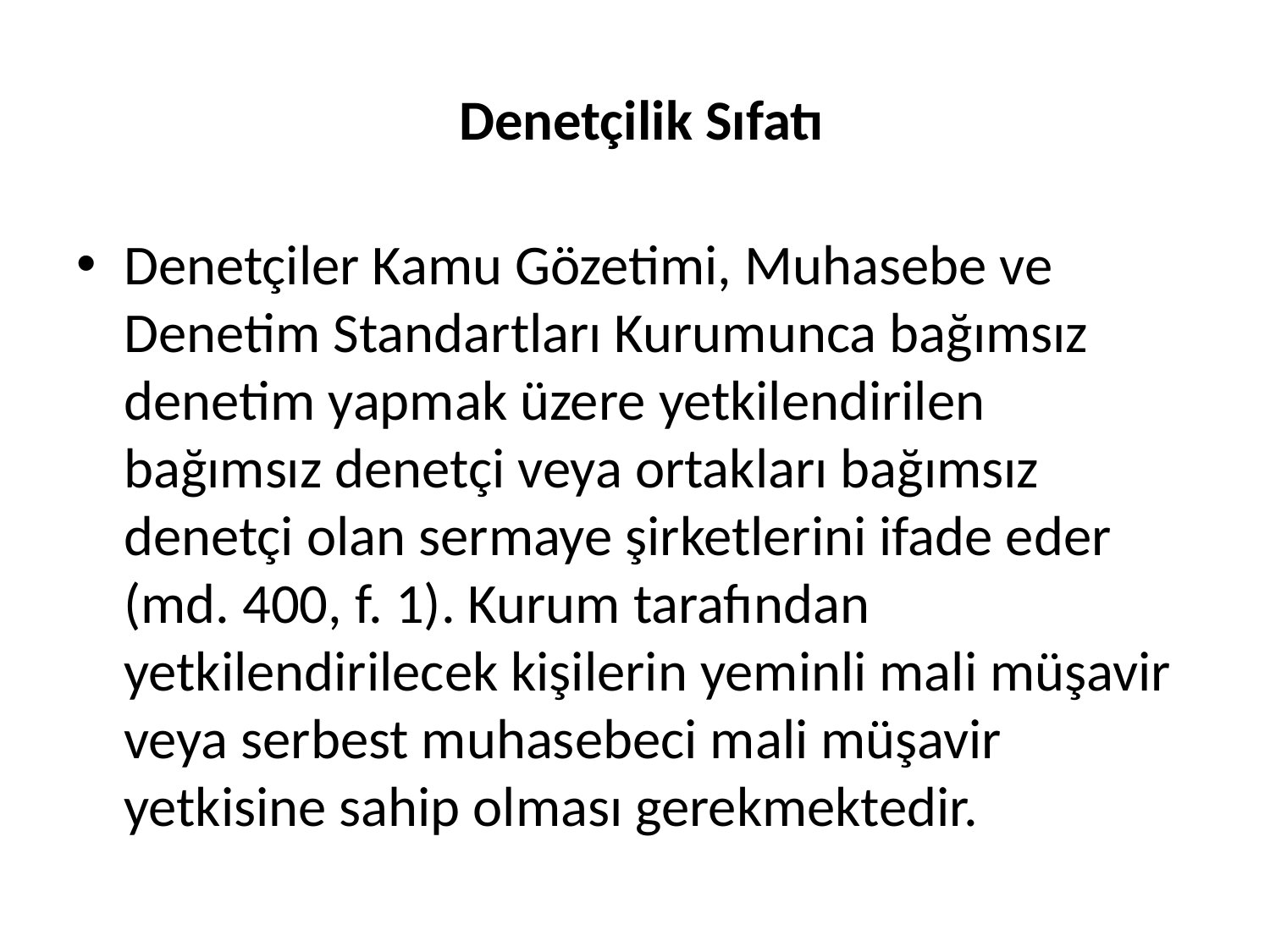

# Denetçilik Sıfatı
Denetçiler Kamu Gözetimi, Muhasebe ve Denetim Standartları Kurumunca bağımsız denetim yapmak üzere yetkilendirilen bağımsız denetçi veya ortakları bağımsız denetçi olan sermaye şirketlerini ifade eder (md. 400, f. 1). Kurum tarafından yetkilendirilecek kişilerin yeminli mali müşavir veya serbest muhasebeci mali müşavir yetkisine sahip olması gerekmektedir.